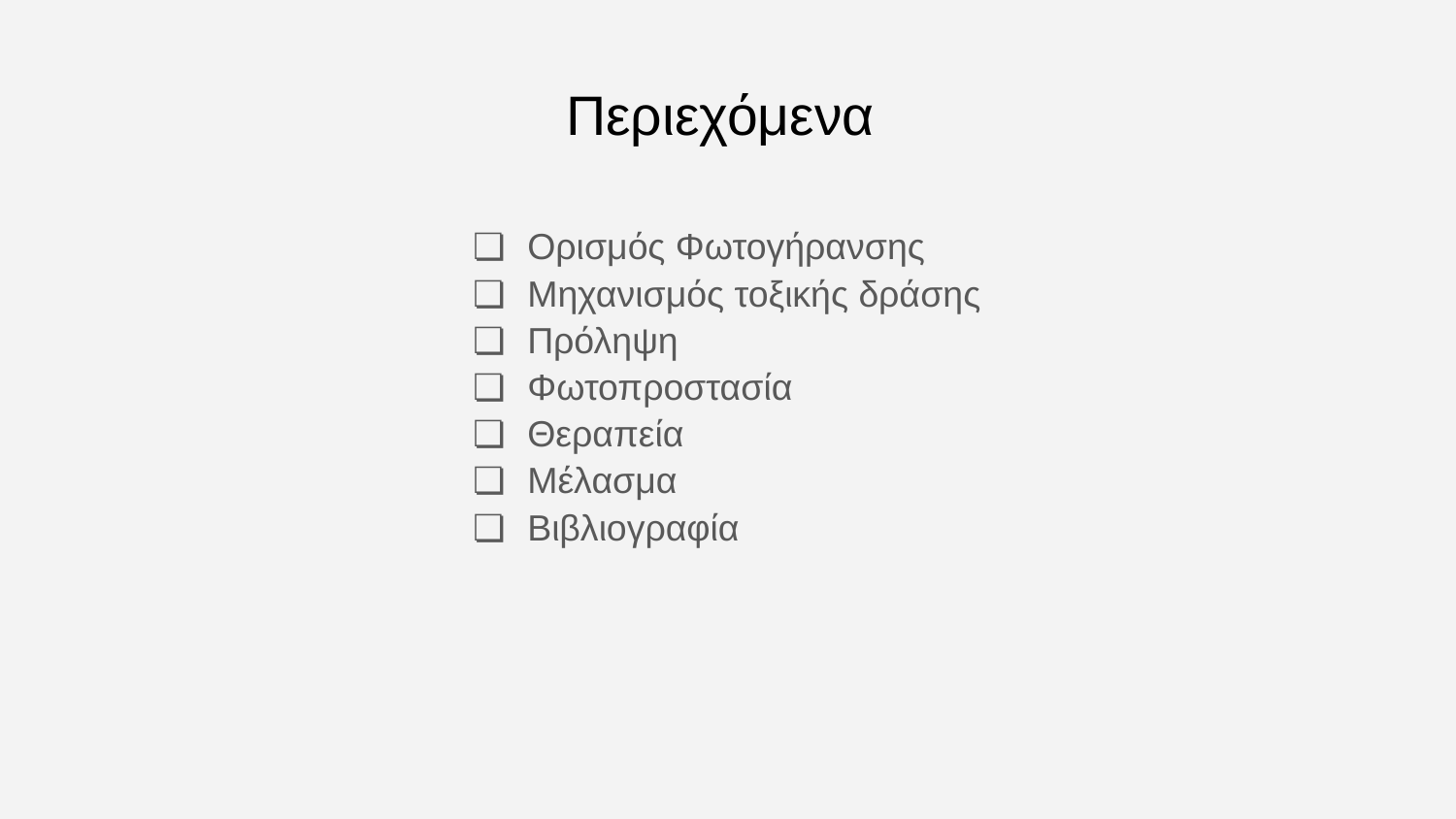

# Περιεχόμενα
Ορισμός Φωτογήρανσης
Μηχανισμός τοξικής δράσης
Πρόληψη
Φωτοπροστασία
Θεραπεία
Μέλασμα
Βιβλιογραφία